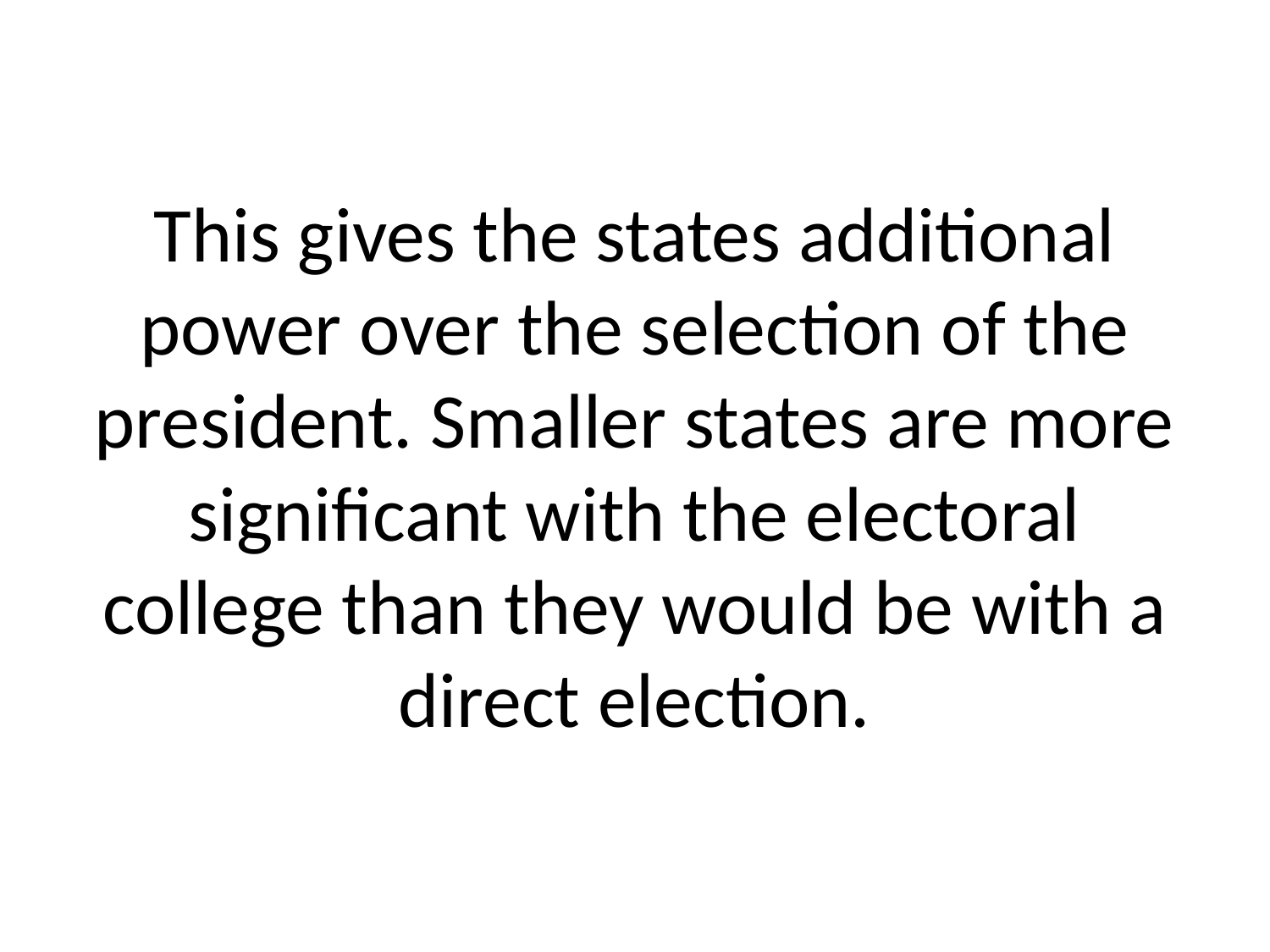

# This gives the states additional power over the selection of the president. Smaller states are more significant with the electoral college than they would be with a direct election.